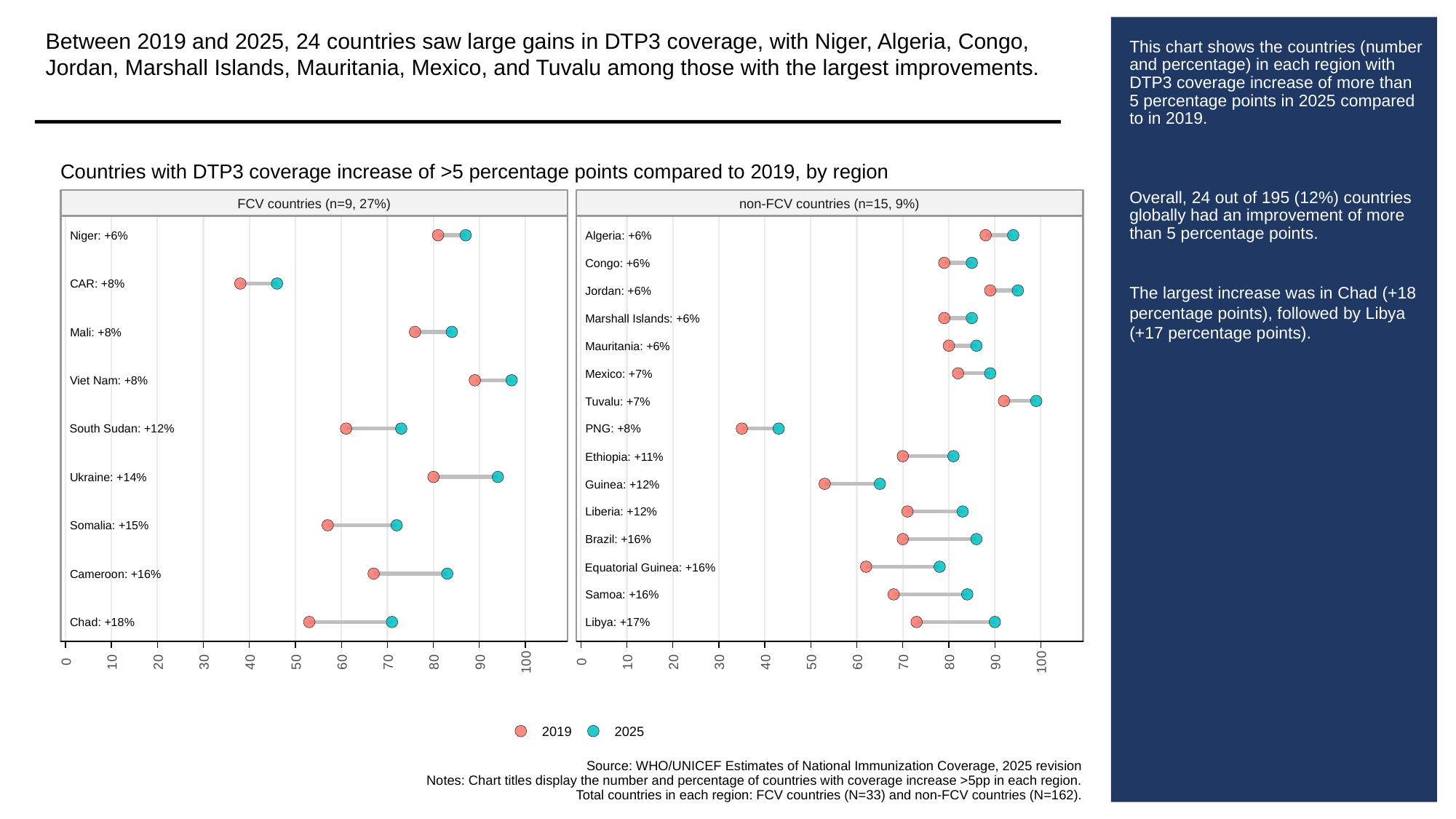

Between 2019 and 2025, 24 countries saw large gains in DTP3 coverage, with Niger, Algeria, Congo, Jordan, Marshall Islands, Mauritania, Mexico, and Tuvalu among those with the largest improvements.
# This chart shows the countries (number and percentage) in each region with DTP3 coverage increase of more than 5 percentage points in 2025 compared to in 2019.

Overall, 24 out of 195 (12%) countries globally had an improvement of more than 5 percentage points.

The largest increase was in Chad (+18 percentage points), followed by Libya (+17 percentage points).

Countries with DTP3 coverage increase of >5 percentage points compared to 2019, by region

FCV countries (n=9, 27%)
non-FCV countries (n=15, 9%)

Niger: +6%
Algeria: +6%

Congo: +6%

CAR: +8%

Jordan: +6%

Marshall Islands: +6%

Mali: +8%

Mauritania: +6%

Mexico: +7%

Viet Nam: +8%

Tuvalu: +7%

South Sudan: +12%
PNG: +8%

Ethiopia: +11%

Ukraine: +14%

Guinea: +12%

Liberia: +12%

Somalia: +15%

Brazil: +16%

Equatorial Guinea: +16%

Cameroon: +16%

Samoa: +16%

Chad: +18%
Libya: +17%

0
10
20
30
40
50
60
70
80
90
100
0
10
20
30
40
50
60
70
80
90
100

2019
2025
Source: WHO/UNICEF Estimates of National Immunization Coverage, 2025 revision
Notes: Chart titles display the number and percentage of countries with coverage increase >5pp in each region.
Total countries in each region: FCV countries (N=33) and non-FCV countries (N=162).